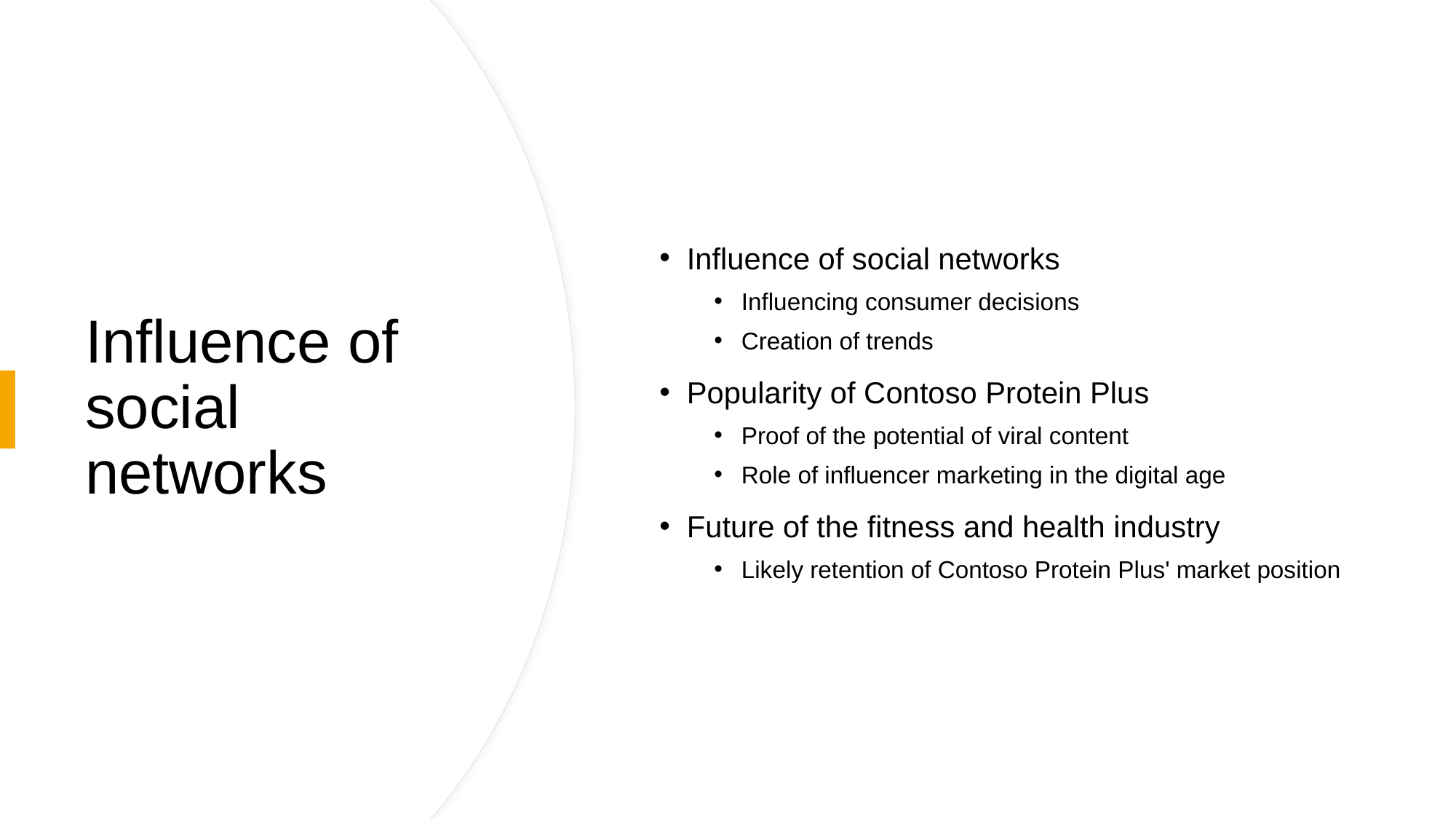

Influence of social networks
Influencing consumer decisions
Creation of trends
Popularity of Contoso Protein Plus
Proof of the potential of viral content
Role of influencer marketing in the digital age
Future of the fitness and health industry
Likely retention of Contoso Protein Plus' market position
# Influence of social networks